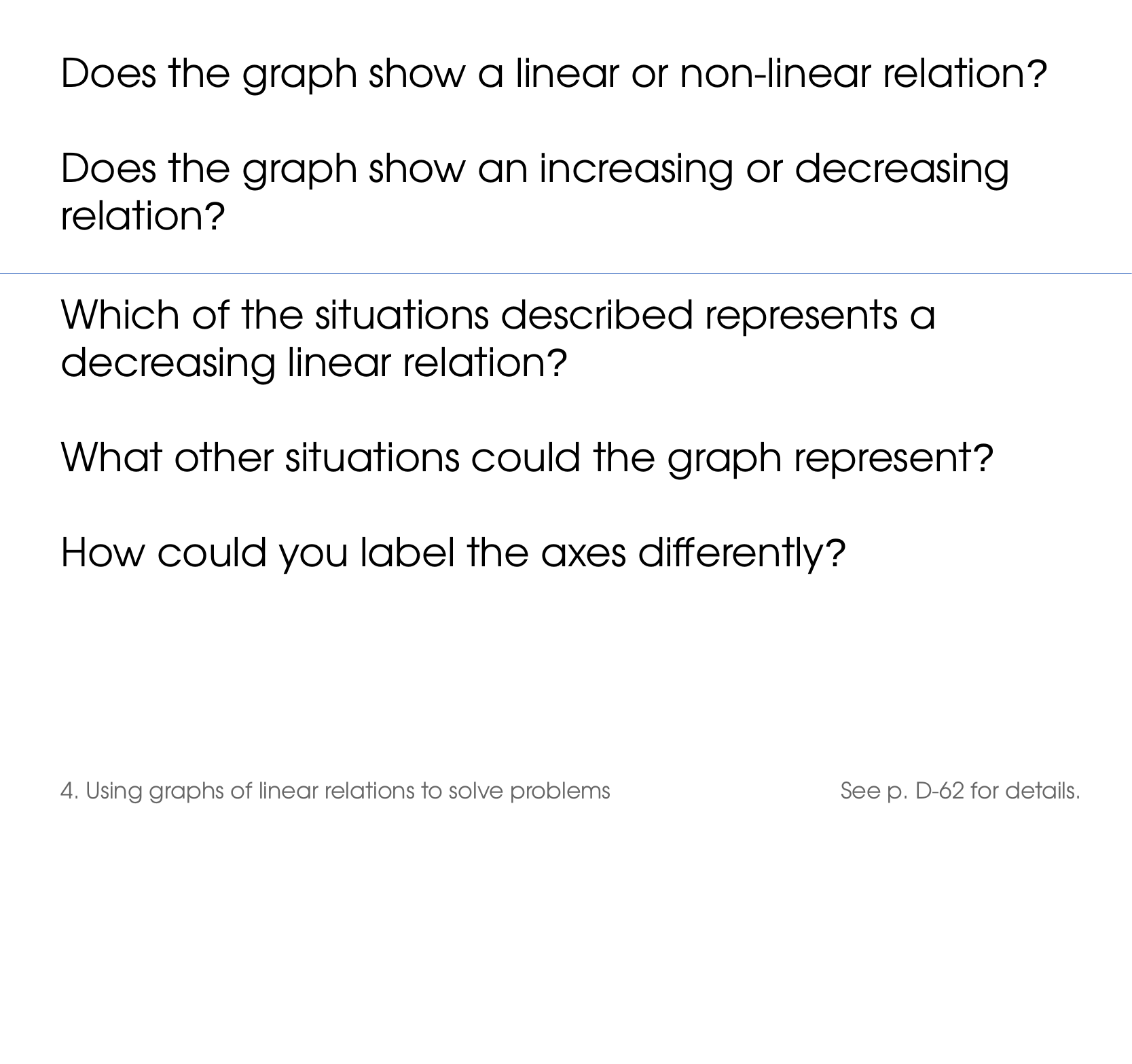

Does the graph show a linear or non-linear relation?

Does the graph show an increasing or decreasing relation?
Which of the situations described represents a decreasing linear relation?

What other situations could the graph represent?

How could you label the axes differently?
4. Using graphs of linear relations to solve problems
See p. D-62 for details.